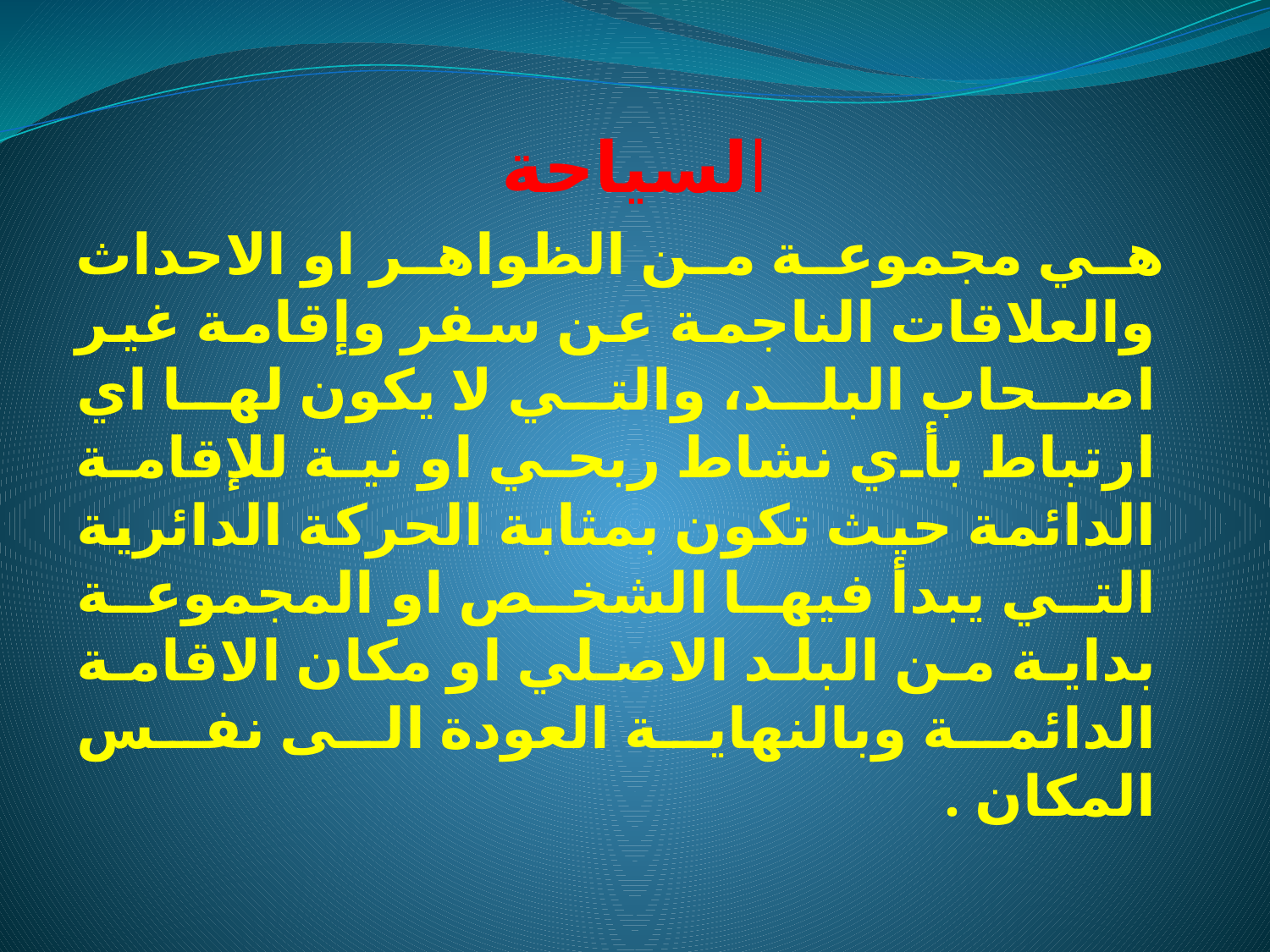

السياحة
  هي مجموعة من الظواهر او الاحداث والعلاقات الناجمة عن سفر وإقامة غير اصحاب البلد، والتي لا يكون لها اي ارتباط بأي نشاط ربحي او نية للإقامة الدائمة حيث تكون بمثابة الحركة الدائرية التي يبدأ فيها الشخص او المجموعة بداية من البلد الاصلي او مكان الاقامة الدائمة وبالنهاية العودة الى نفس المكان .